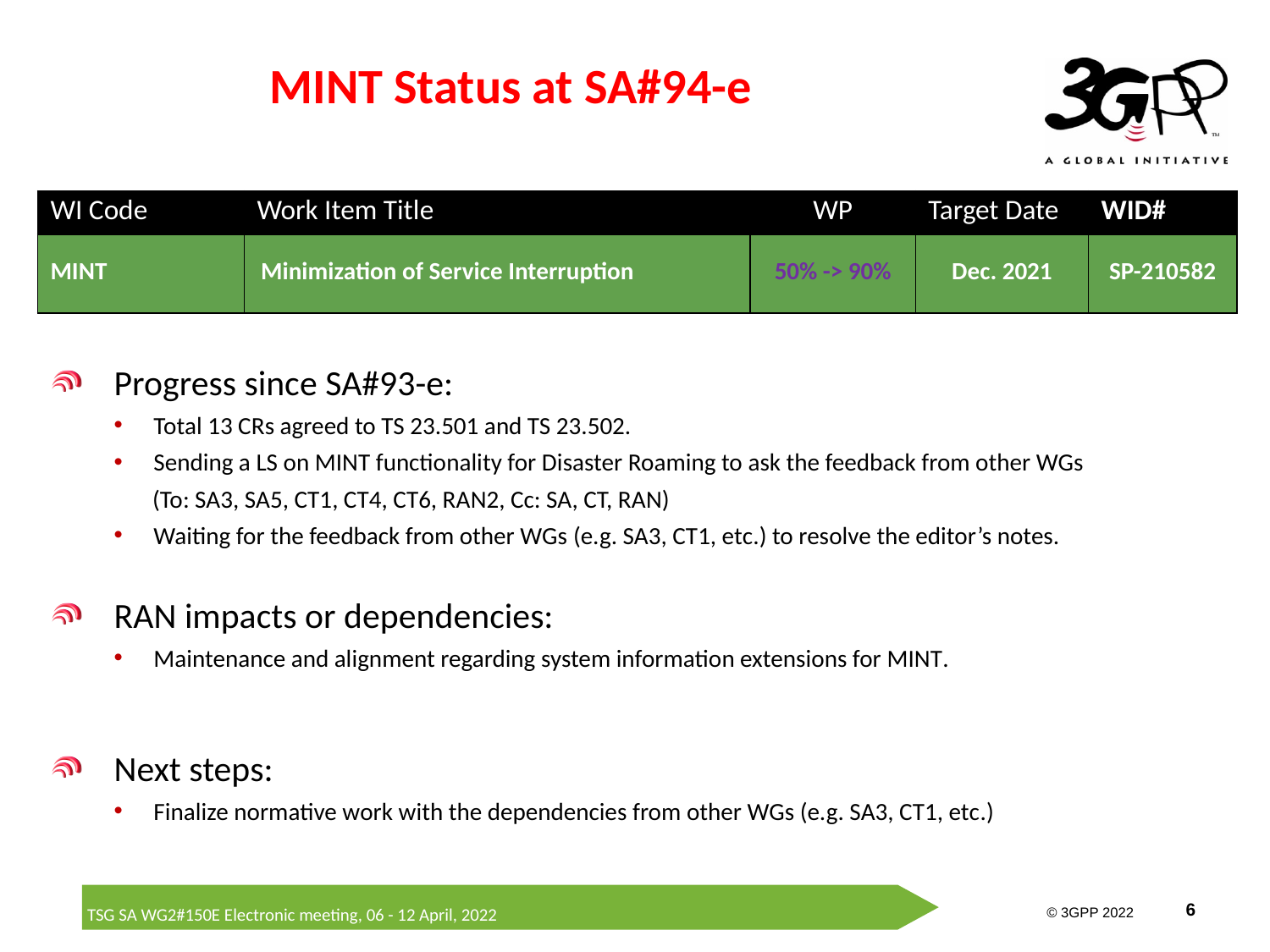

# MINT Status at SA#94-e
| WI Code | Work Item Title | WP | Target Date | WID# |
| --- | --- | --- | --- | --- |
| MINT | Minimization of Service Interruption | 50% -> 90% | Dec. 2021 | SP-210582 |
Progress since SA#93-e:
Total 13 CRs agreed to TS 23.501 and TS 23.502.
Sending a LS on MINT functionality for Disaster Roaming to ask the feedback from other WGs
       (To: SA3, SA5, CT1, CT4, CT6, RAN2, Cc: SA, CT, RAN)
Waiting for the feedback from other WGs (e.g. SA3, CT1, etc.) to resolve the editor’s notes.

RAN impacts or dependencies:
Maintenance and alignment regarding system information extensions for MINT.

Next steps:
Finalize normative work with the dependencies from other WGs (e.g. SA3, CT1, etc.)